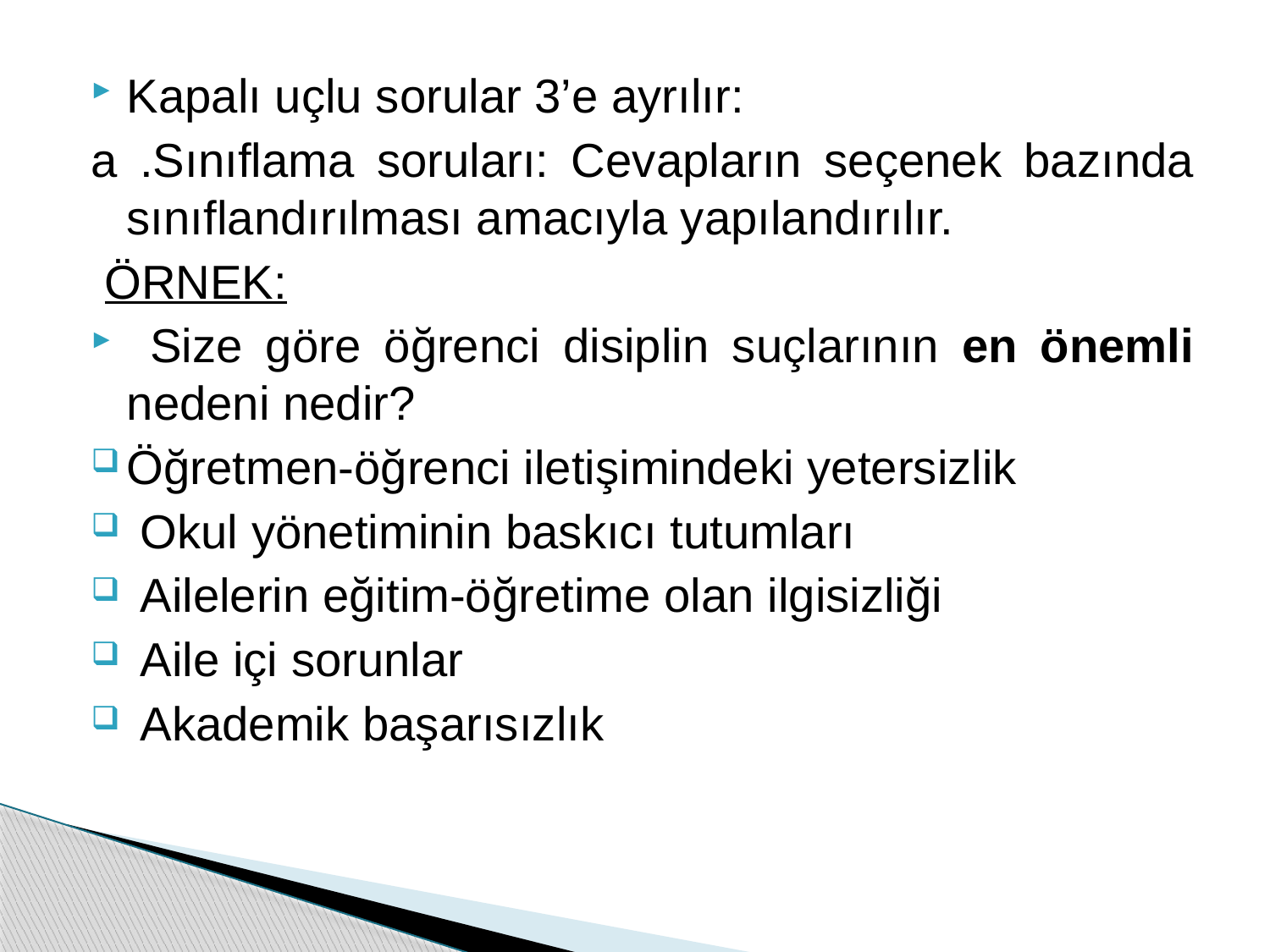

Kapalı uçlu sorular 3’e ayrılır:
a .Sınıflama soruları: Cevapların seçenek bazında sınıflandırılması amacıyla yapılandırılır.
 ÖRNEK:
 Size göre öğrenci disiplin suçlarının en önemli nedeni nedir?
Öğretmen-öğrenci iletişimindeki yetersizlik
 Okul yönetiminin baskıcı tutumları
 Ailelerin eğitim-öğretime olan ilgisizliği
 Aile içi sorunlar
 Akademik başarısızlık